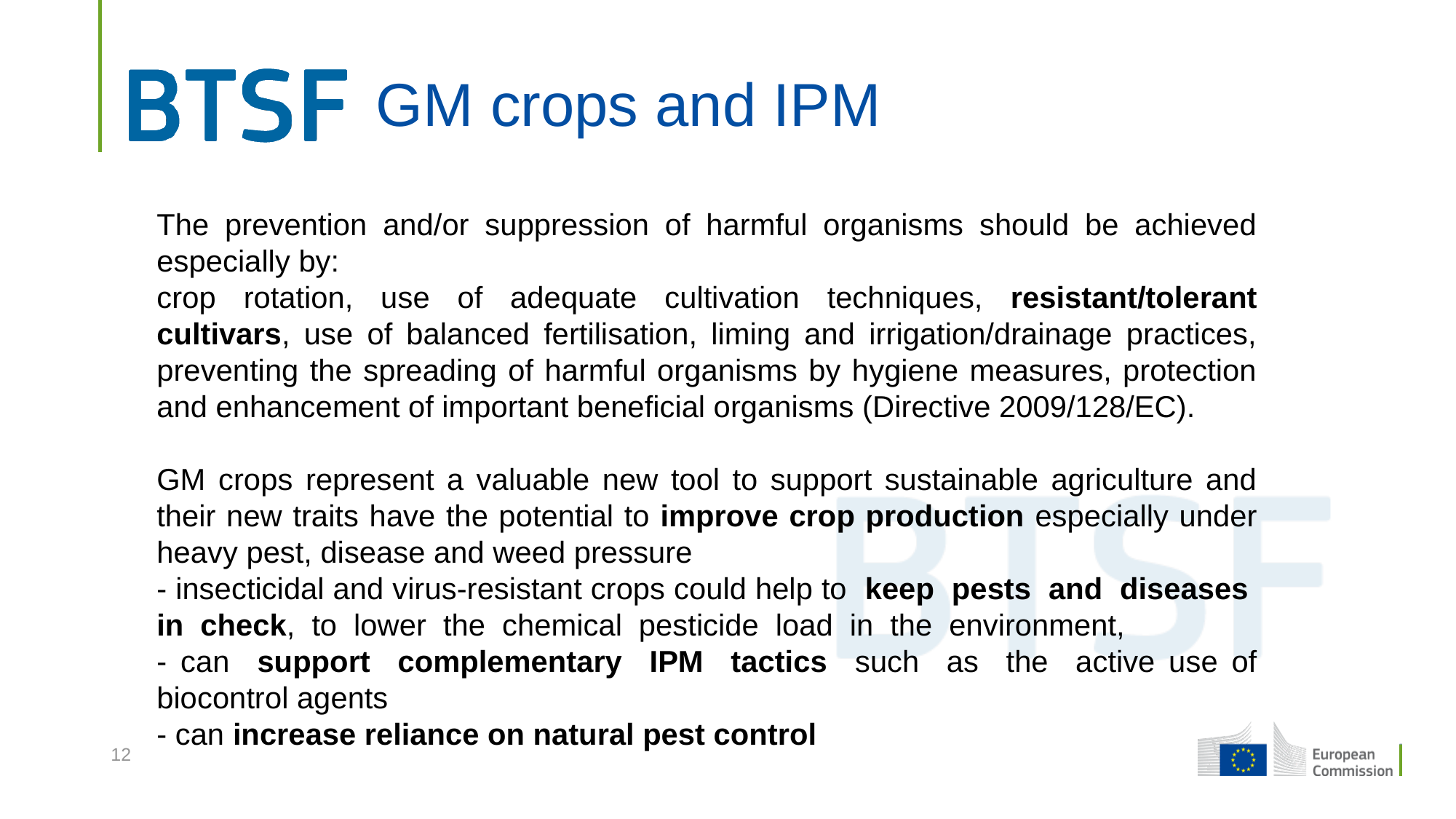

# GM crops and IPM
The prevention and/or suppression of harmful organisms should be achieved especially by:
crop rotation, use of adequate cultivation techniques, resistant/tolerant cultivars, use of balanced fertilisation, liming and irrigation/drainage practices, preventing the spreading of harmful organisms by hygiene measures, protection and enhancement of important beneficial organisms (Directive 2009/128/EC).

GM crops represent a valuable new tool to support sustainable agriculture and their new traits have the potential to improve crop production especially under heavy pest, disease and weed pressure
- insecticidal and virus-resistant crops could help to  keep  pests  and  diseases  in  check,  to  lower  the  chemical  pesticide  load  in  the  environment,
- can  support  complementary  IPM  tactics  such  as  the  active use of biocontrol agents
- can increase reliance on natural pest control

12